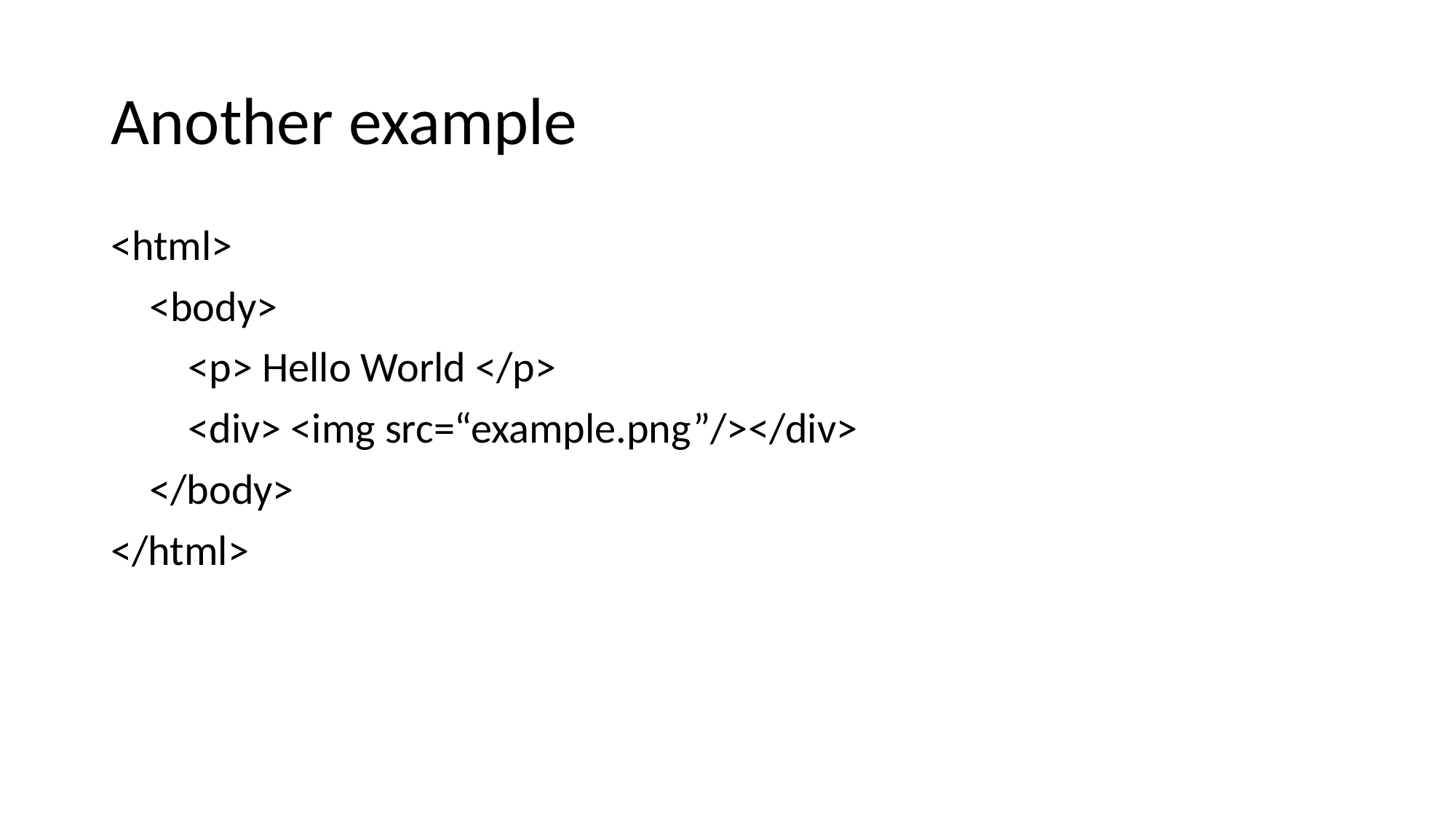

# Another example
<html>
    <body>
        <p> Hello World </p>
        <div> <img src=“example.png”/></div>
    </body>
</html>